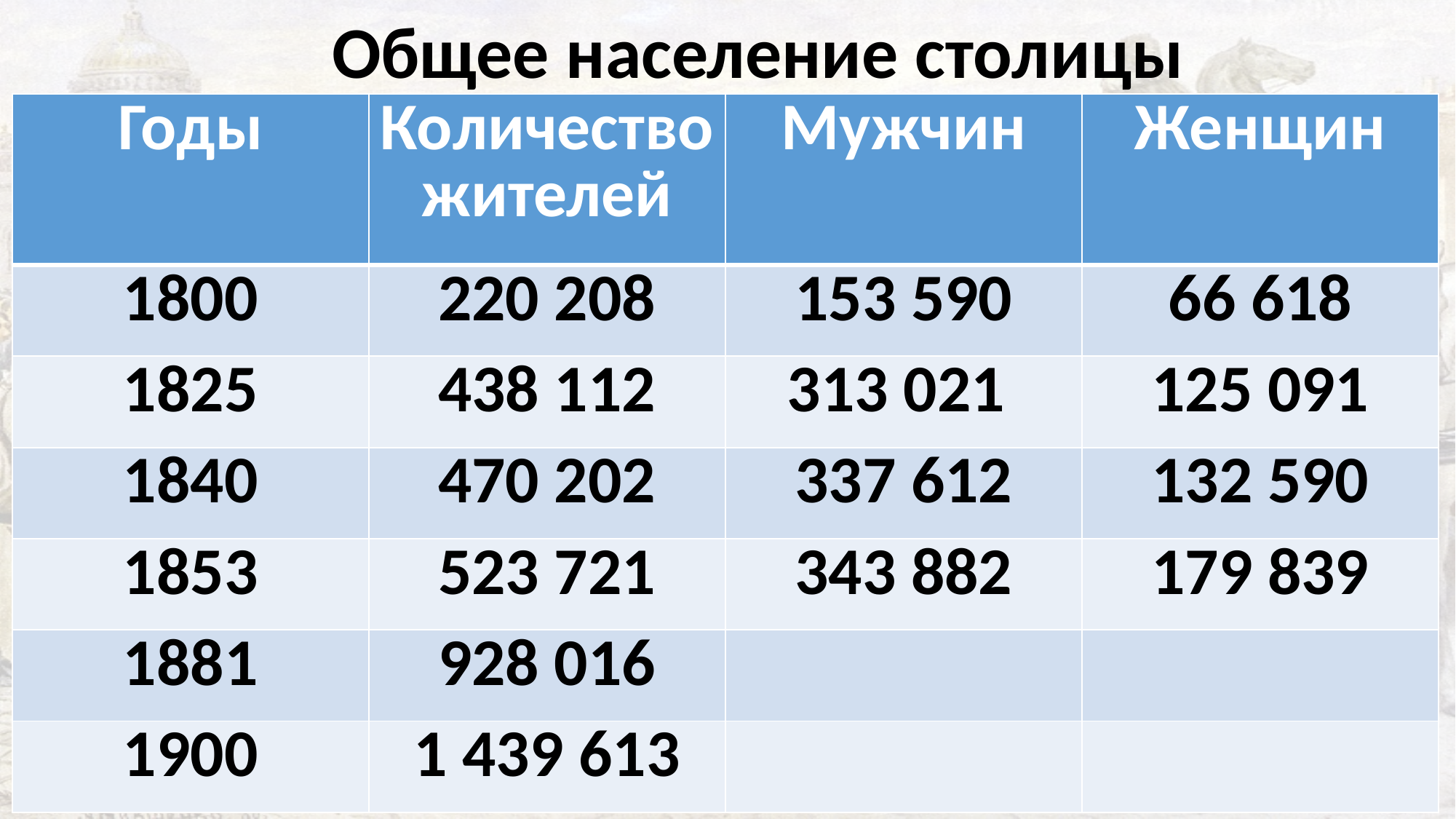

Общее население столицы
| Годы | Количество жителей | Мужчин | Женщин |
| --- | --- | --- | --- |
| 1800 | 220 208 | 153 590 | 66 618 |
| 1825 | 438 112 | 313 021 | 125 091 |
| 1840 | 470 202 | 337 612 | 132 590 |
| 1853 | 523 721 | 343 882 | 179 839 |
| 1881 | 928 016 |  |  |
| 1900 | 1 439 613 |  |  |